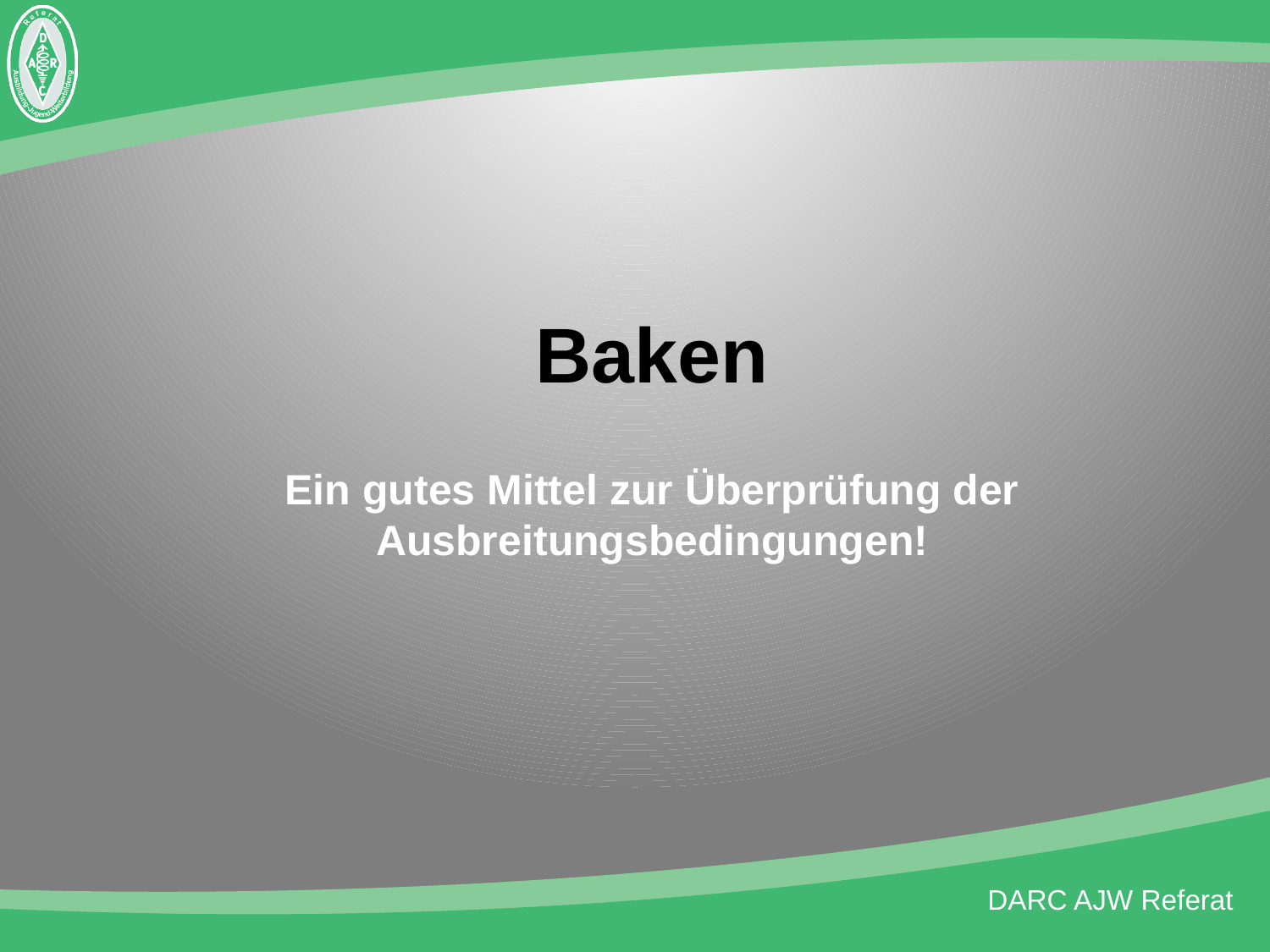

# Baken
Ein gutes Mittel zur Überprüfung der Ausbreitungsbedingungen!